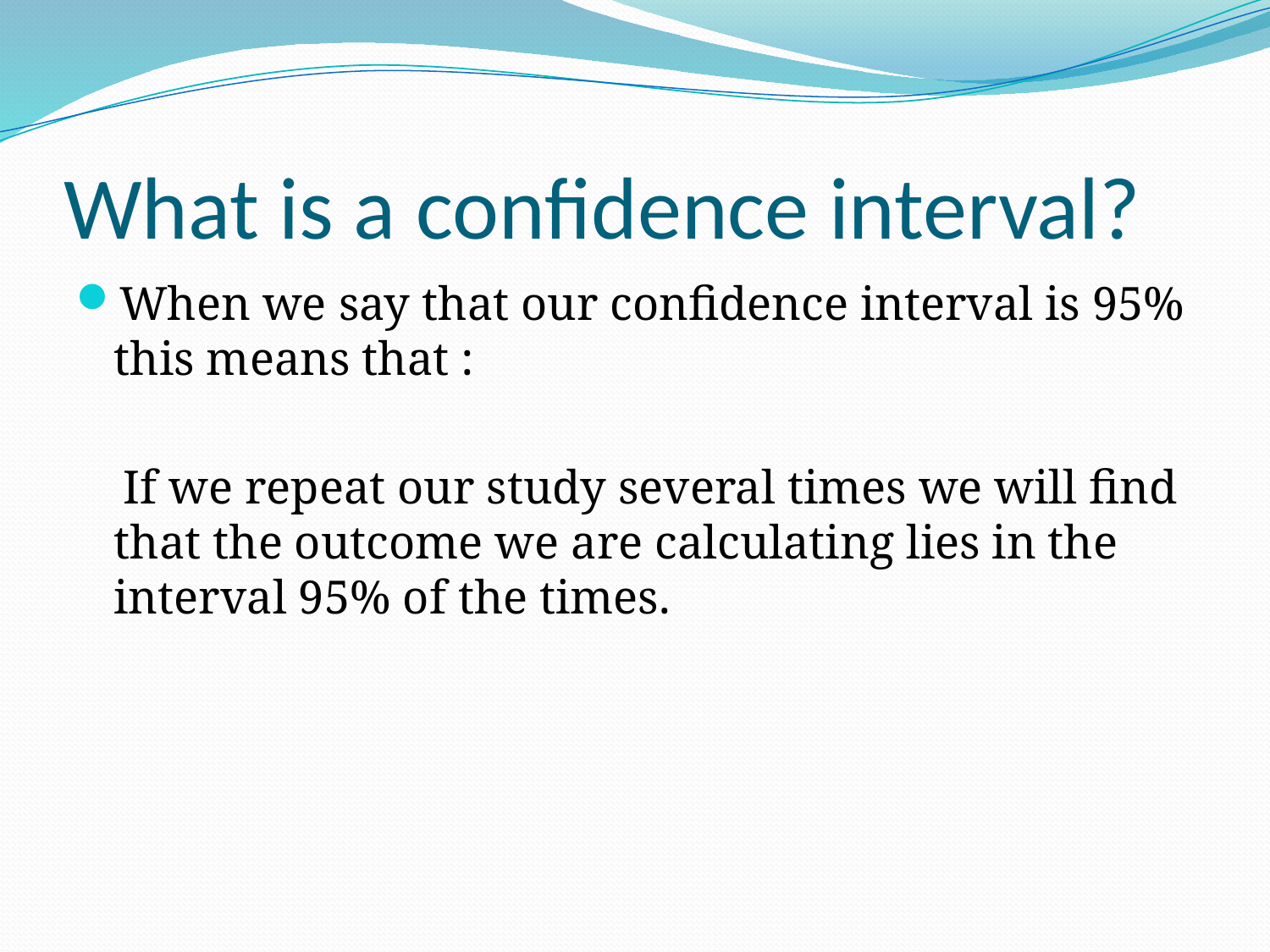

# What is a confidence interval?
When we say that our confidence interval is 95% this means that :

    If we repeat our study several times we will find that the outcome we are calculating lies in the interval 95% of the times.